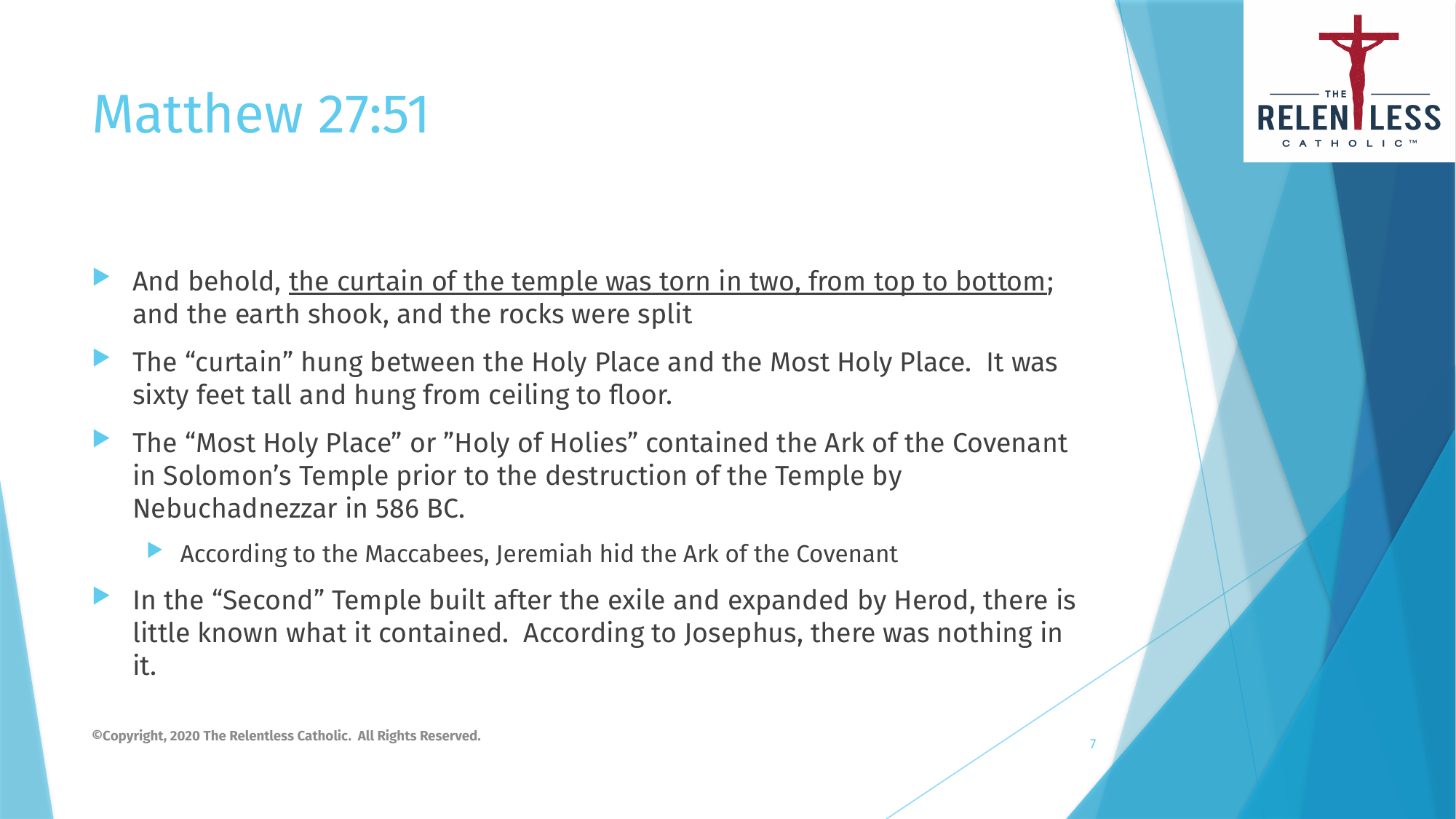

# Matthew 27:51
And behold, the curtain of the temple was torn in two, from top to bottom; and the earth shook, and the rocks were split
The “curtain” hung between the Holy Place and the Most Holy Place.  It was sixty feet tall and hung from ceiling to floor.
The “Most Holy Place” or ”Holy of Holies” contained the Ark of the Covenant in Solomon’s Temple prior to the destruction of the Temple by Nebuchadnezzar in 586 BC.
According to the Maccabees, Jeremiah hid the Ark of the Covenant
In the “Second” Temple built after the exile and expanded by Herod, there is little known what it contained.  According to Josephus, there was nothing in it.

©Copyright, 2020 The Relentless Catholic.  All Rights Reserved.

7